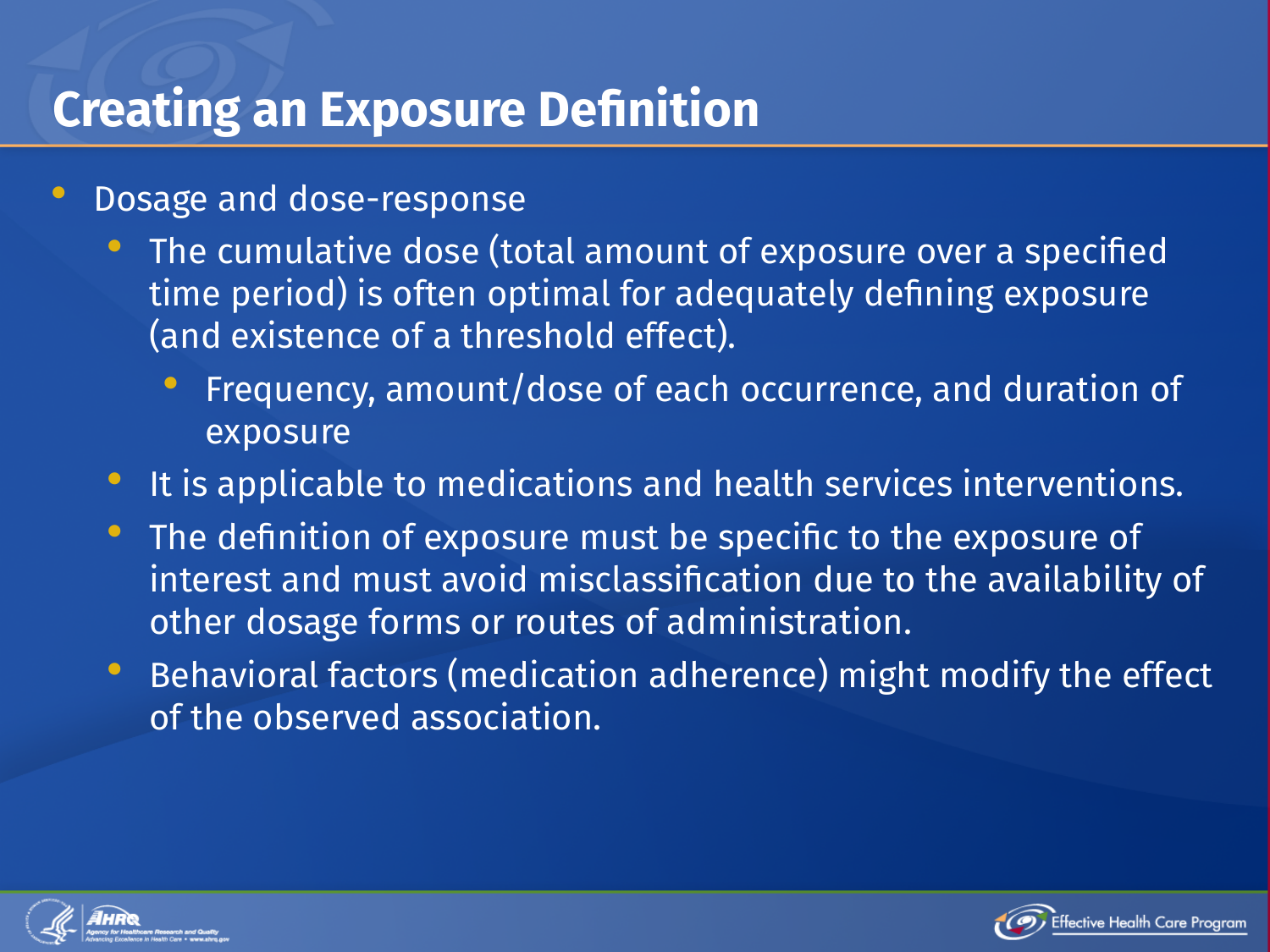

# Creating an Exposure Definition
Dosage and dose-response
The cumulative dose (total amount of exposure over a specified time period) is often optimal for adequately defining exposure (and existence of a threshold effect).
Frequency, amount/dose of each occurrence, and duration of exposure
It is applicable to medications and health services interventions.
The definition of exposure must be specific to the exposure of interest and must avoid misclassification due to the availability of other dosage forms or routes of administration.
Behavioral factors (medication adherence) might modify the effect of the observed association.